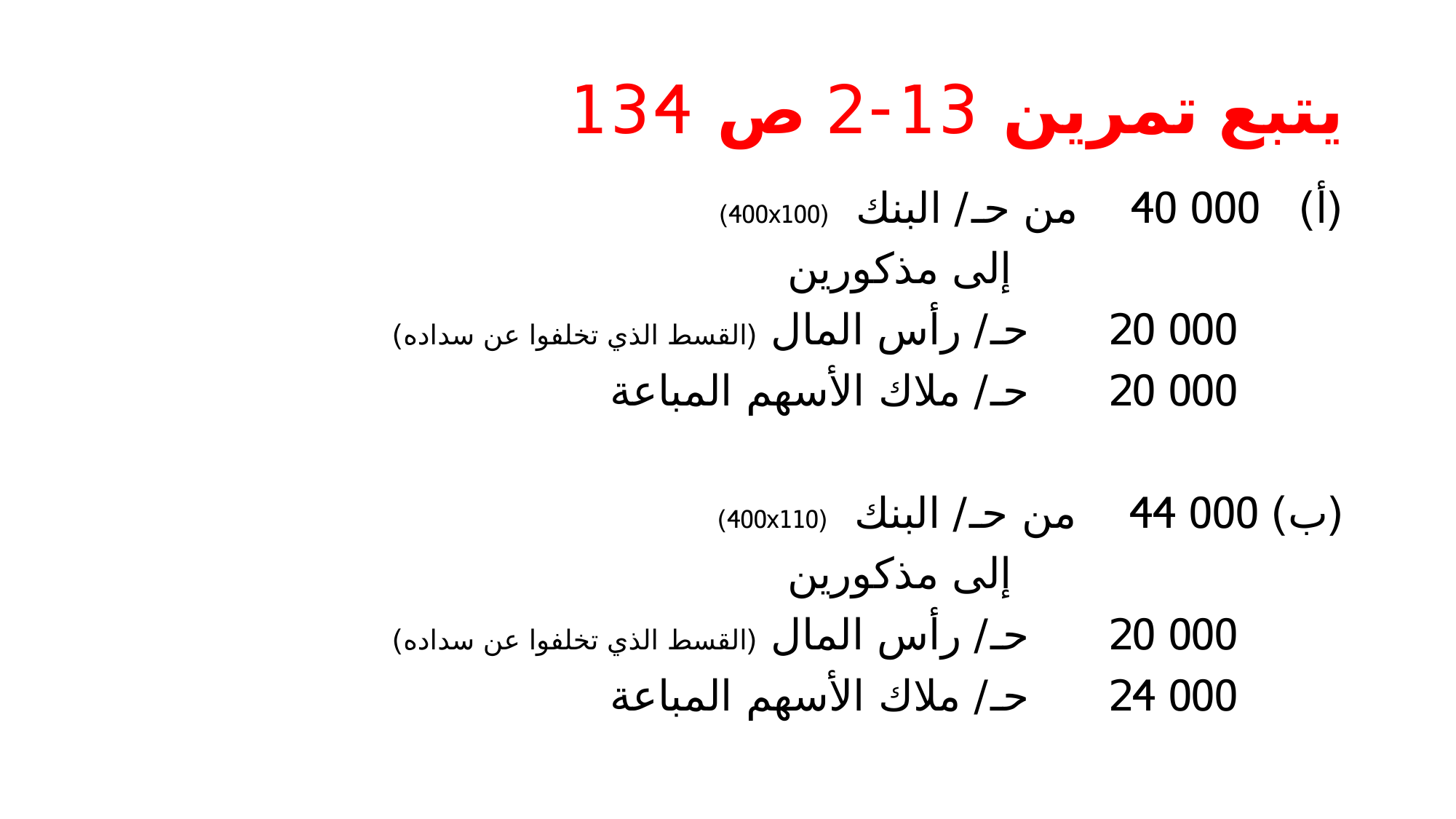

# يتبع تمرين 13-2 ص 134
(أ)   000 40    من حـ/ البنك  (400x100)
                         إلى مذكورين
        000 20      حـ/ رأس المال (القسط الذي تخلفوا عن سداده)
        000 20      حـ/ ملاك الأسهم المباعة

(ب) 000 44    من حـ/ البنك  (400x110)
                         إلى مذكورين
        000 20      حـ/ رأس المال (القسط الذي تخلفوا عن سداده)
        000 24      حـ/ ملاك الأسهم المباعة